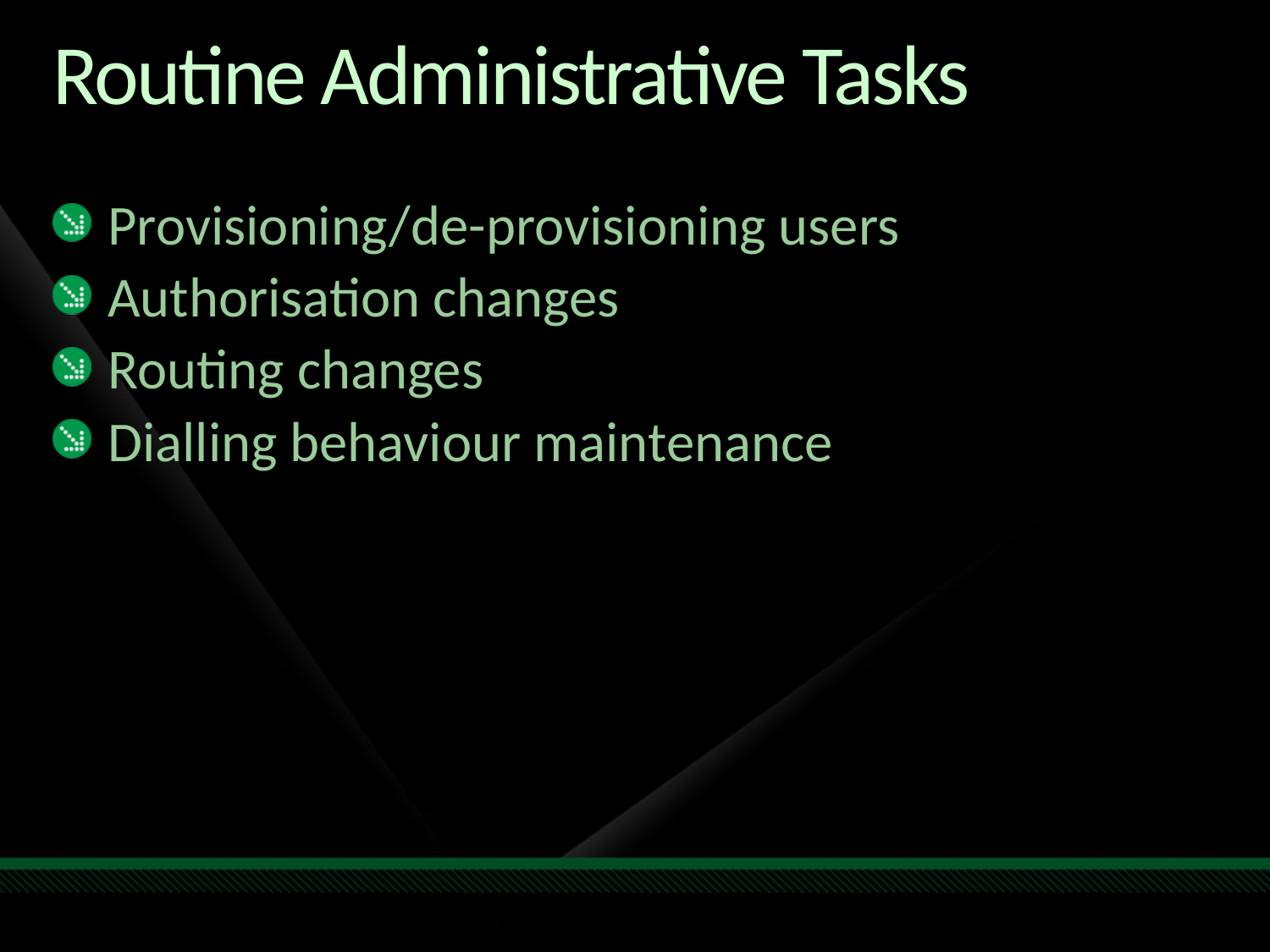

# Routine Administrative Tasks
Provisioning/de-provisioning users
Authorisation changes
Routing changes
Dialling behaviour maintenance